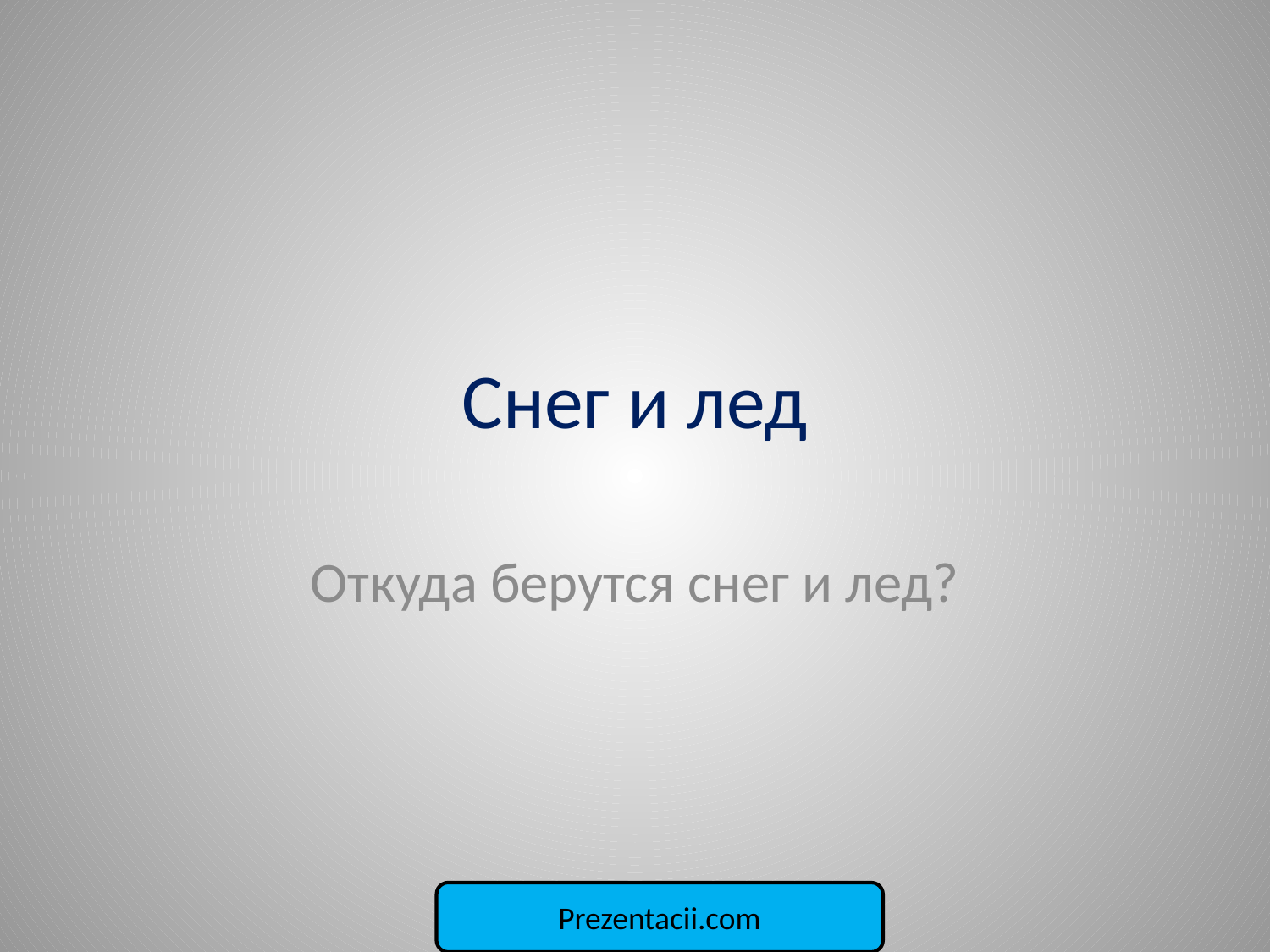

# Снег и лед
Откуда берутся снег и лед?
Prezentacii.com